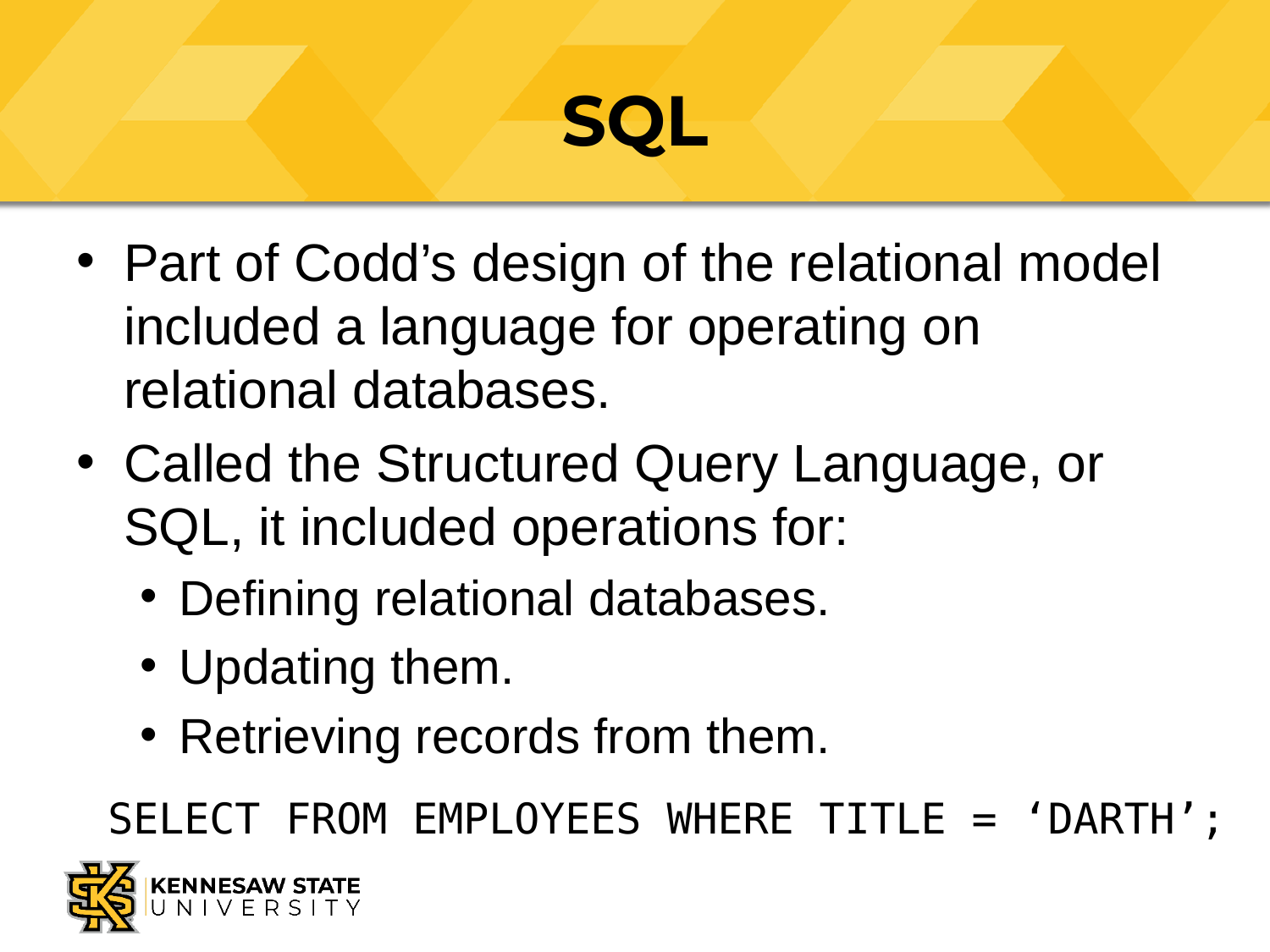

# SQL
Part of Codd’s design of the relational model included a language for operating on relational databases.
Called the Structured Query Language, or SQL, it included operations for:
Defining relational databases.
Updating them.
Retrieving records from them.
SELECT FROM EMPLOYEES WHERE TITLE = ‘DARTH’;